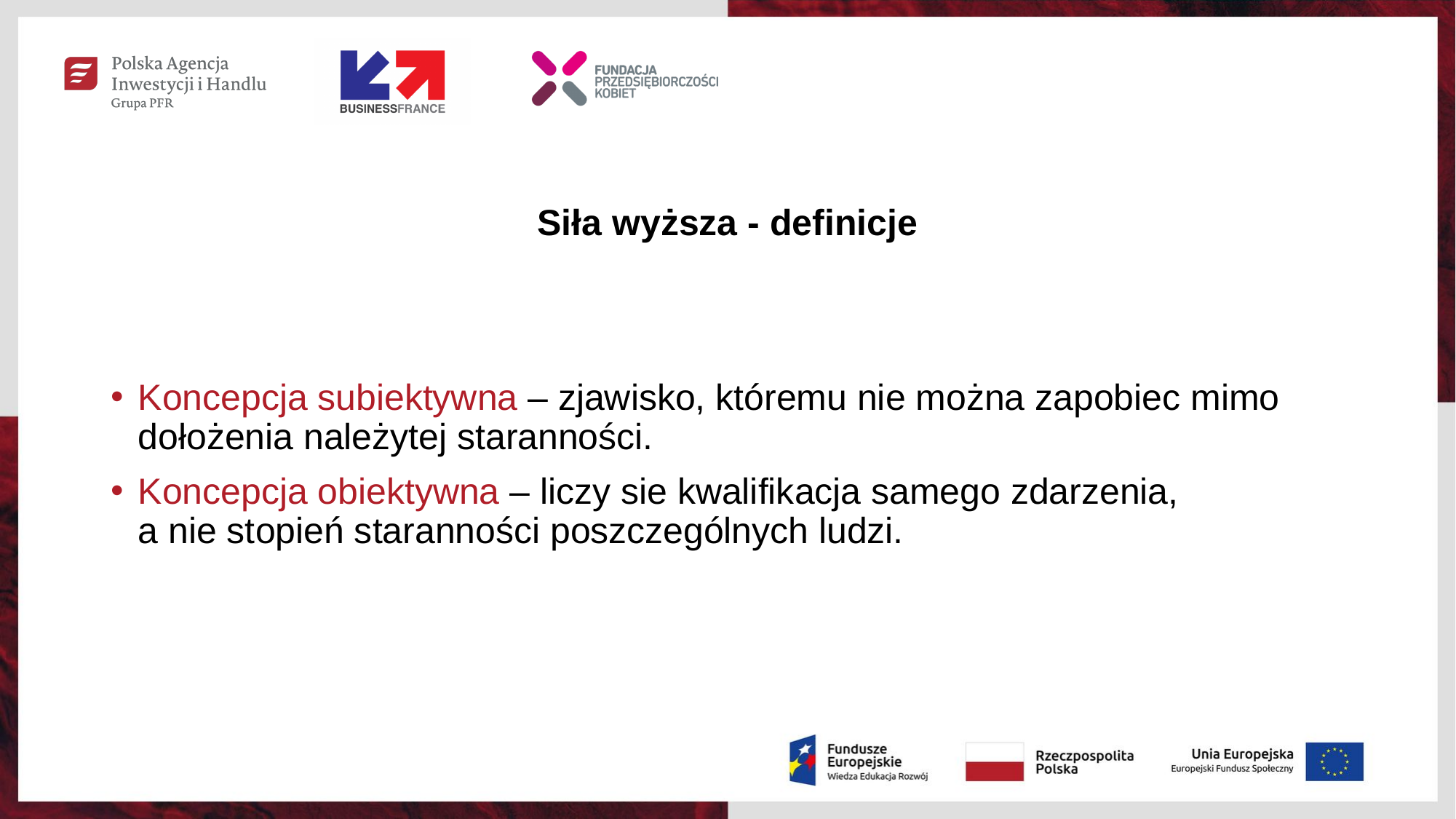

# Siła wyższa - definicje
Koncepcja subiektywna – zjawisko, któremu nie można zapobiec mimo dołożenia należytej staranności.
Koncepcja obiektywna – liczy sie kwalifikacja samego zdarzenia,
a nie stopień staranności poszczególnych ludzi.